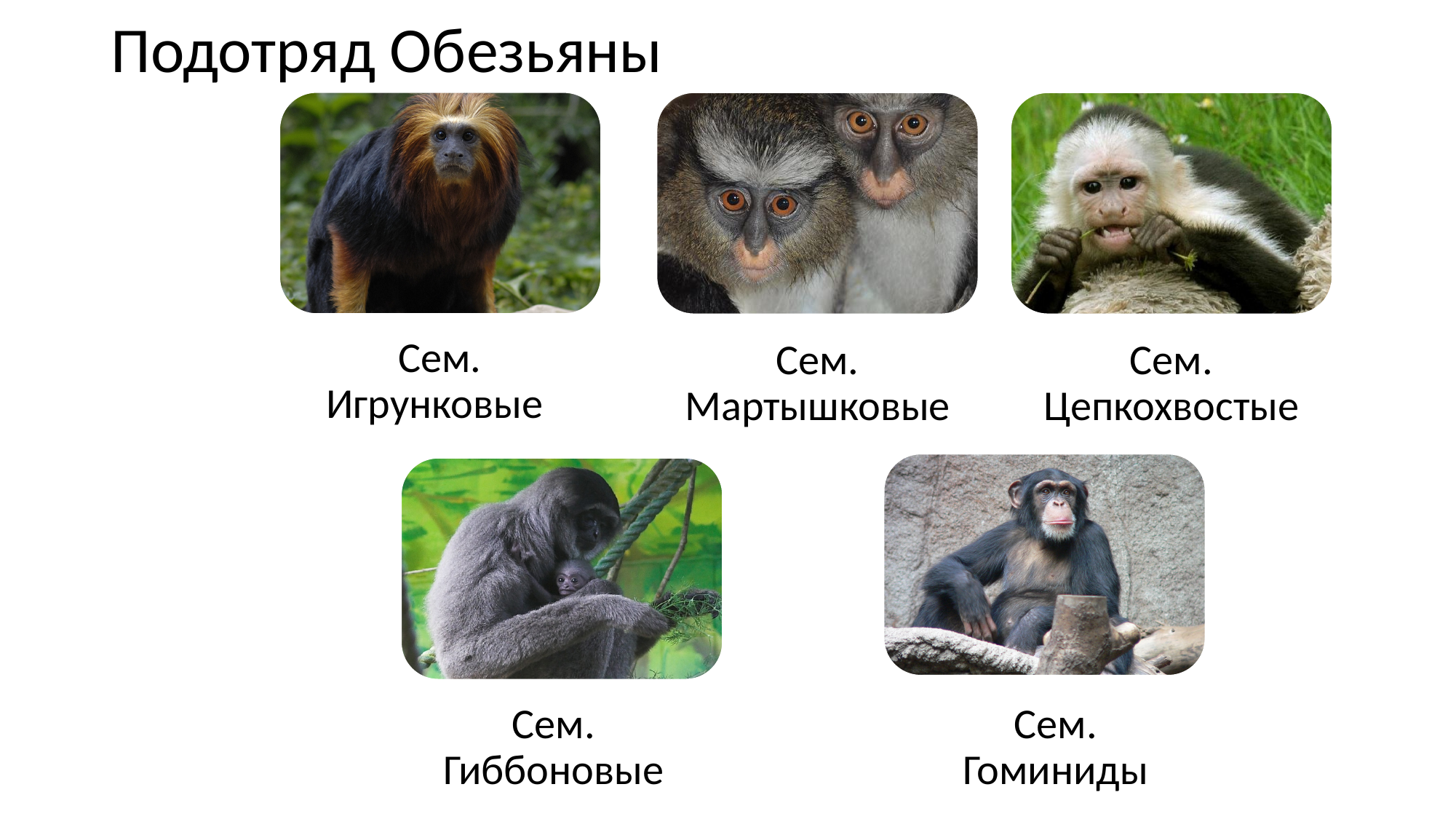

# Подотряд Обезьяны
Сем. Гиббоновые
Сем. Мартышковые
Сем. Цепкохвостые
Сем. Игрунковые
Сем. Гоминиды